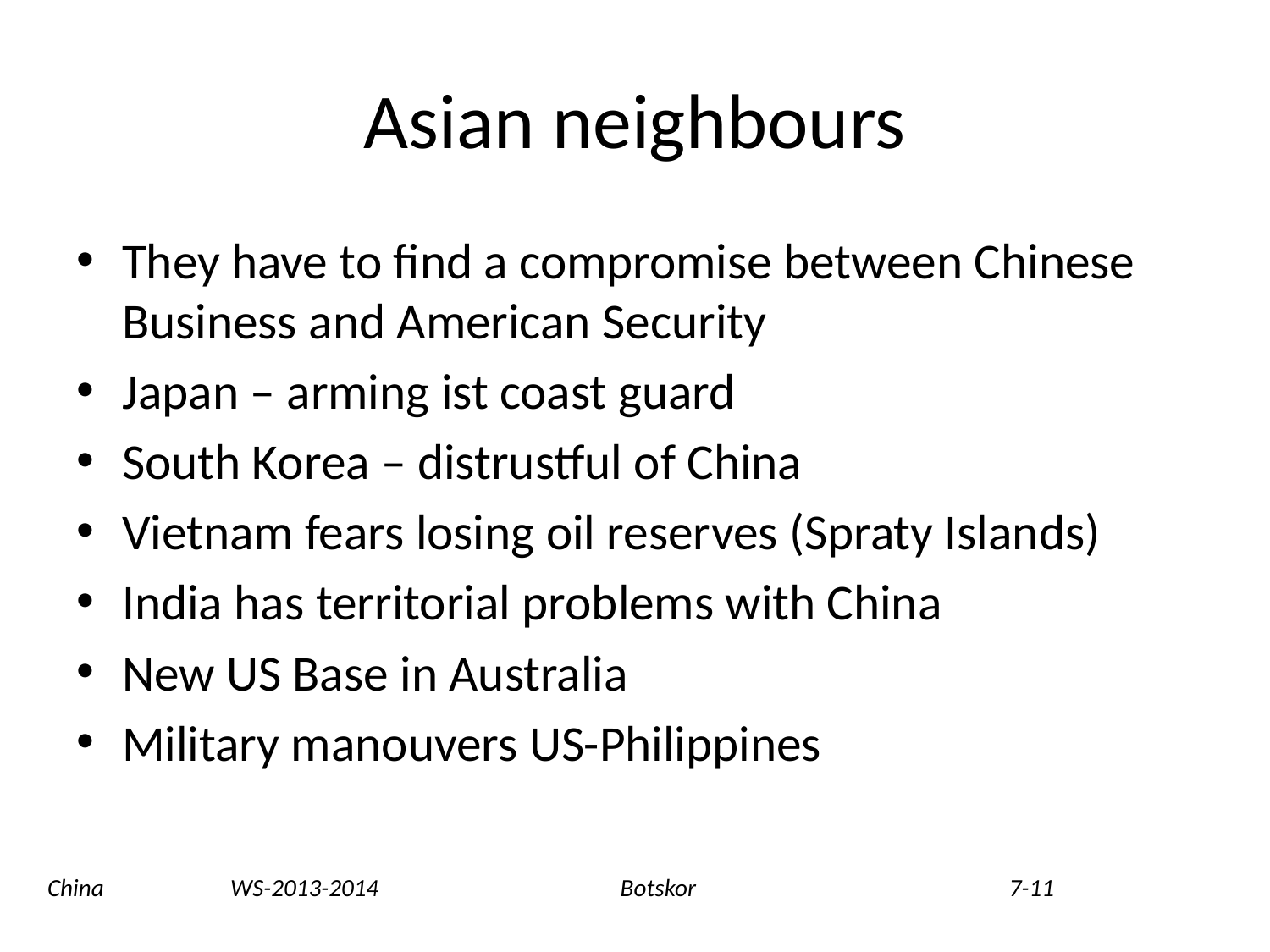

# Asian neighbours
They have to find a compromise between Chinese Business and American Security
Japan – arming ist coast guard
South Korea – distrustful of China
Vietnam fears losing oil reserves (Spraty Islands)
India has territorial problems with China
New US Base in Australia
Military manouvers US-Philippines

China                       WS-2013-2014                                            Botskor                                                         7-11